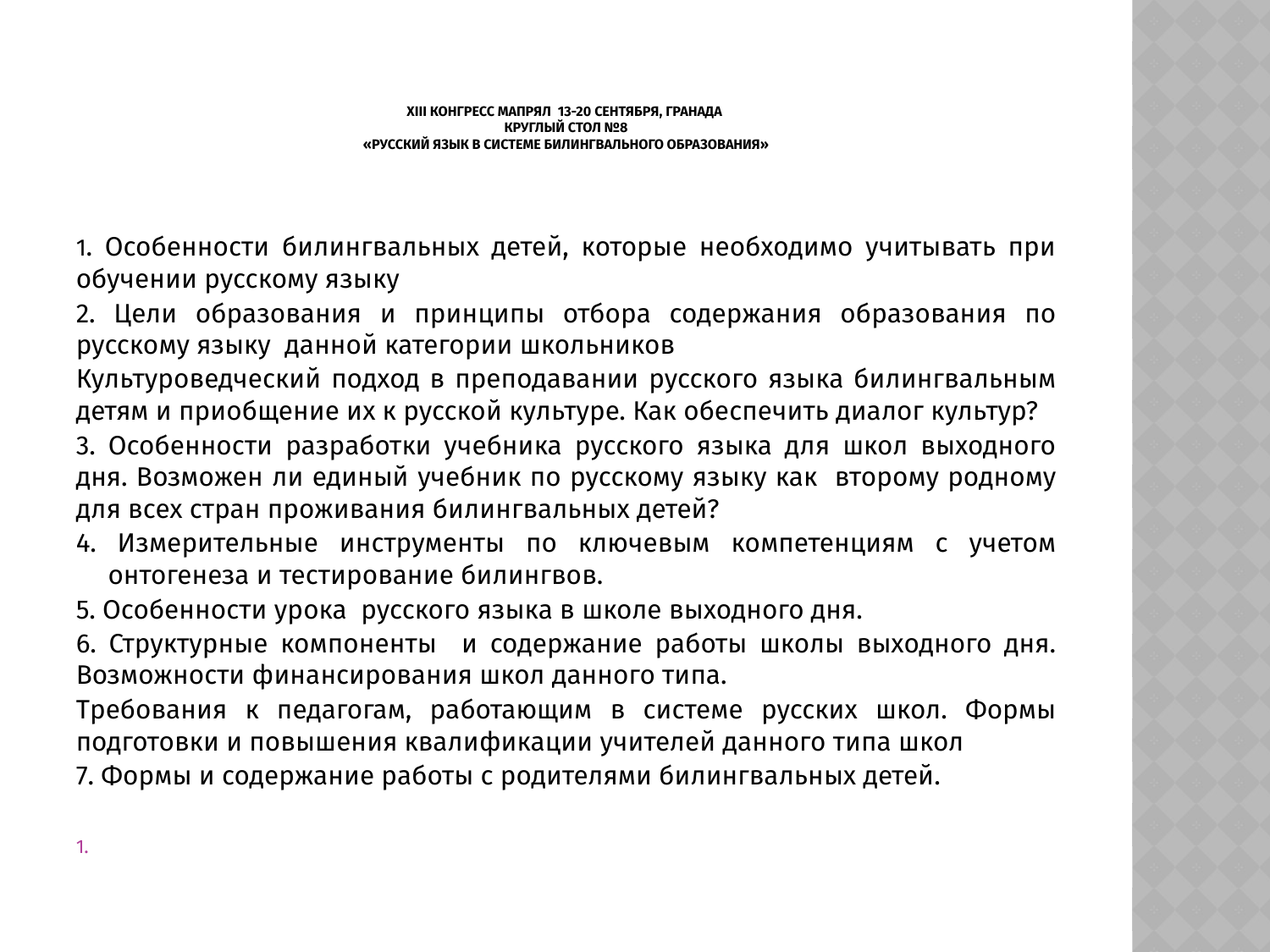

# XIII Конгресс МАПРЯЛ  13-20 сентября, Гранада  Круглый стол №8 «Русский язык в системе билингвального образования»
1. Особенности билингвальных детей, которые необходимо учитывать при обучении русскому языку
2. Цели образования и принципы отбора содержания образования по русскому языку  данной категории школьников
Культуроведческий подход в преподавании русского языка билингвальным детям и приобщение их к русской культуре. Как обеспечить диалог культур?
3. Особенности разработки учебника русского языка для школ выходного дня. Возможен ли единый учебник по русскому языку как  второму родному для всех стран проживания билингвальных детей?
4. Измерительные инструменты по ключевым компетенциям с учетом онтогенеза и тестирование билингвов.
5. Особенности урока  русского языка в школе выходного дня.
6. Структурные компоненты  и содержание работы школы выходного дня. Возможности финансирования школ данного типа.
Требования к педагогам, работающим в системе русских школ. Формы подготовки и повышения квалификации учителей данного типа школ
7. Формы и содержание работы с родителями билингвальных детей.